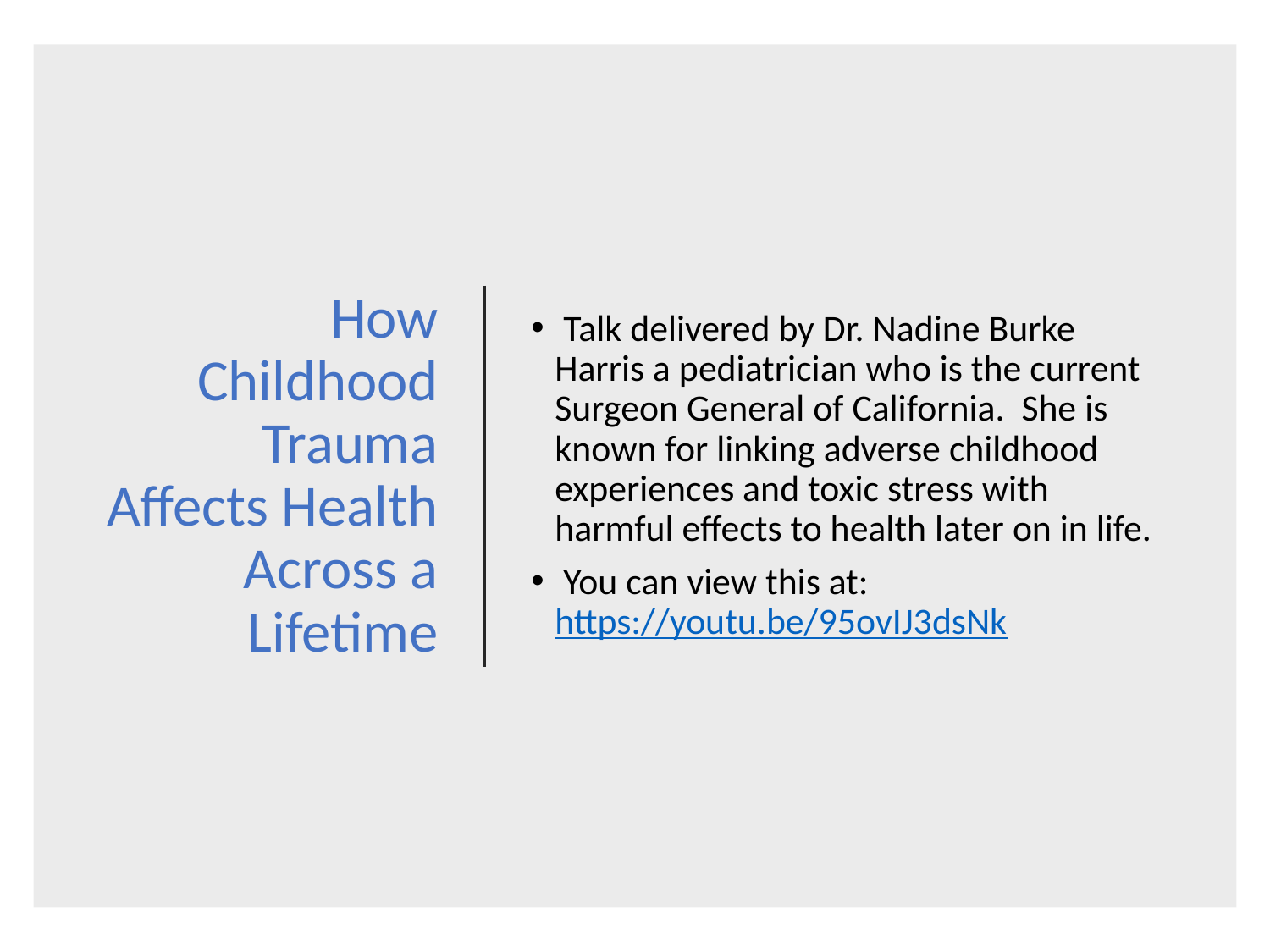

# How Childhood Trauma Affects Health Across a Lifetime
 Talk delivered by Dr. Nadine Burke Harris a pediatrician who is the current Surgeon General of California.  She is known for linking adverse childhood experiences and toxic stress with harmful effects to health later on in life.
 You can view this at: https://youtu.be/95ovIJ3dsNk